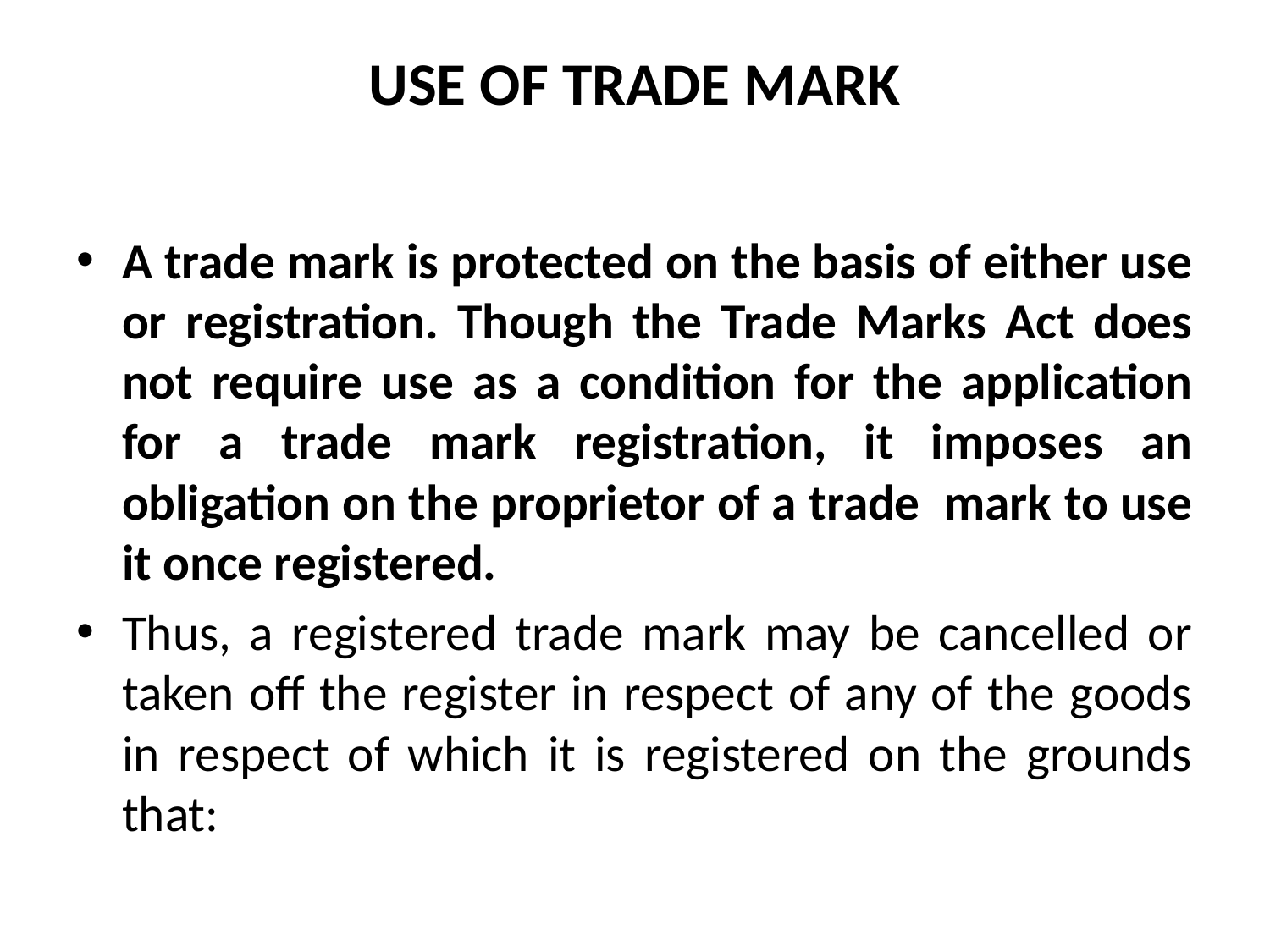

# USE OF TRADE MARK
A trade mark is protected on the basis of either use or registration. Though the Trade Marks Act does not require use as a condition for the application for a trade mark registration, it imposes an obligation on the proprietor of a trade  mark to use it once registered.
Thus, a registered trade mark may be cancelled or taken off the register in respect of any of the goods in respect of which it is registered on the grounds that: